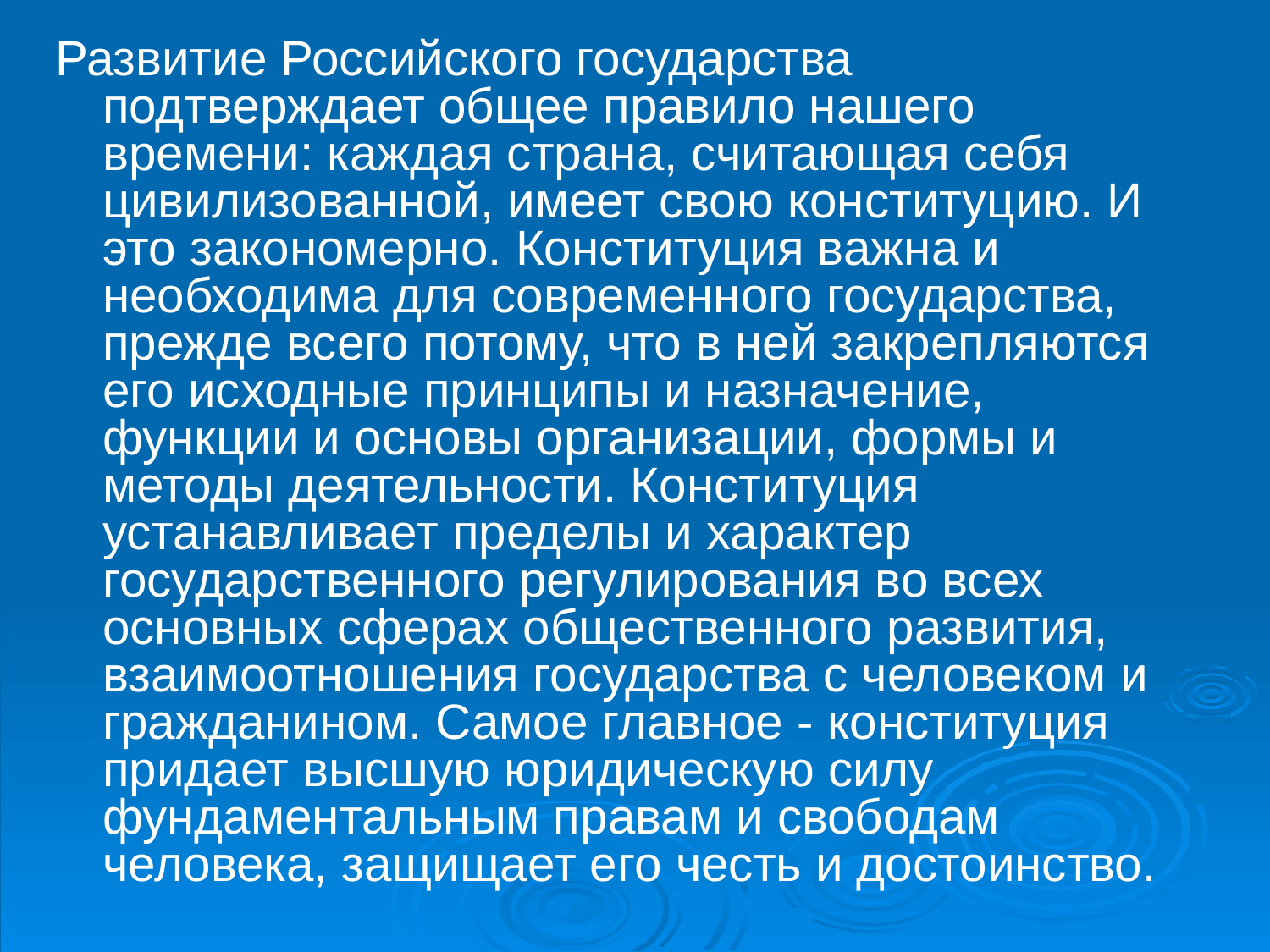

Развитие Российского государства подтверждает общее правило нашего времени: каждая страна, считающая себя цивилизованной, имеет свою конституцию. И это закономерно. Конституция важна и необходима для современного государства, прежде всего потому, что в ней закрепляются его исходные принципы и назначение, функции и основы организации, формы и методы деятельности. Конституция устанавливает пределы и характер государственного регулирования во всех основных сферах общественного развития, взаимоотношения государства с человеком и гражданином. Самое главное - конституция придает высшую юридическую силу фундаментальным правам и свободам человека, защищает его честь и достоинство.